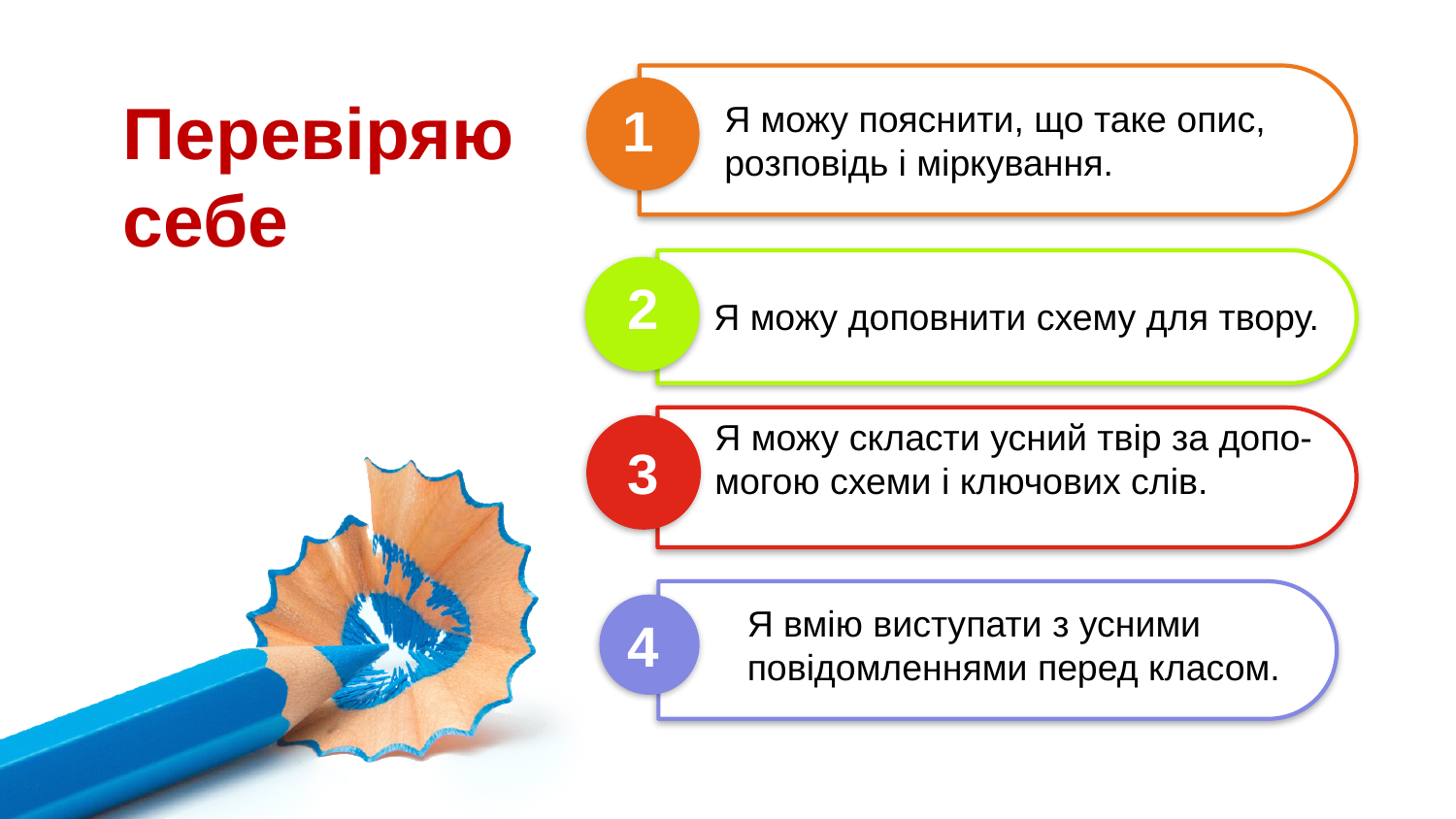

Перевіряю себе

1
Я можу пояснити, що таке опис, розповідь і міркування.

2
Я можу доповнити схему для твору.

Я можу скласти усний твір за допо-могою схеми і ключових слів.

3
Я вмію виступати з усними
повідомленнями перед класом.

4